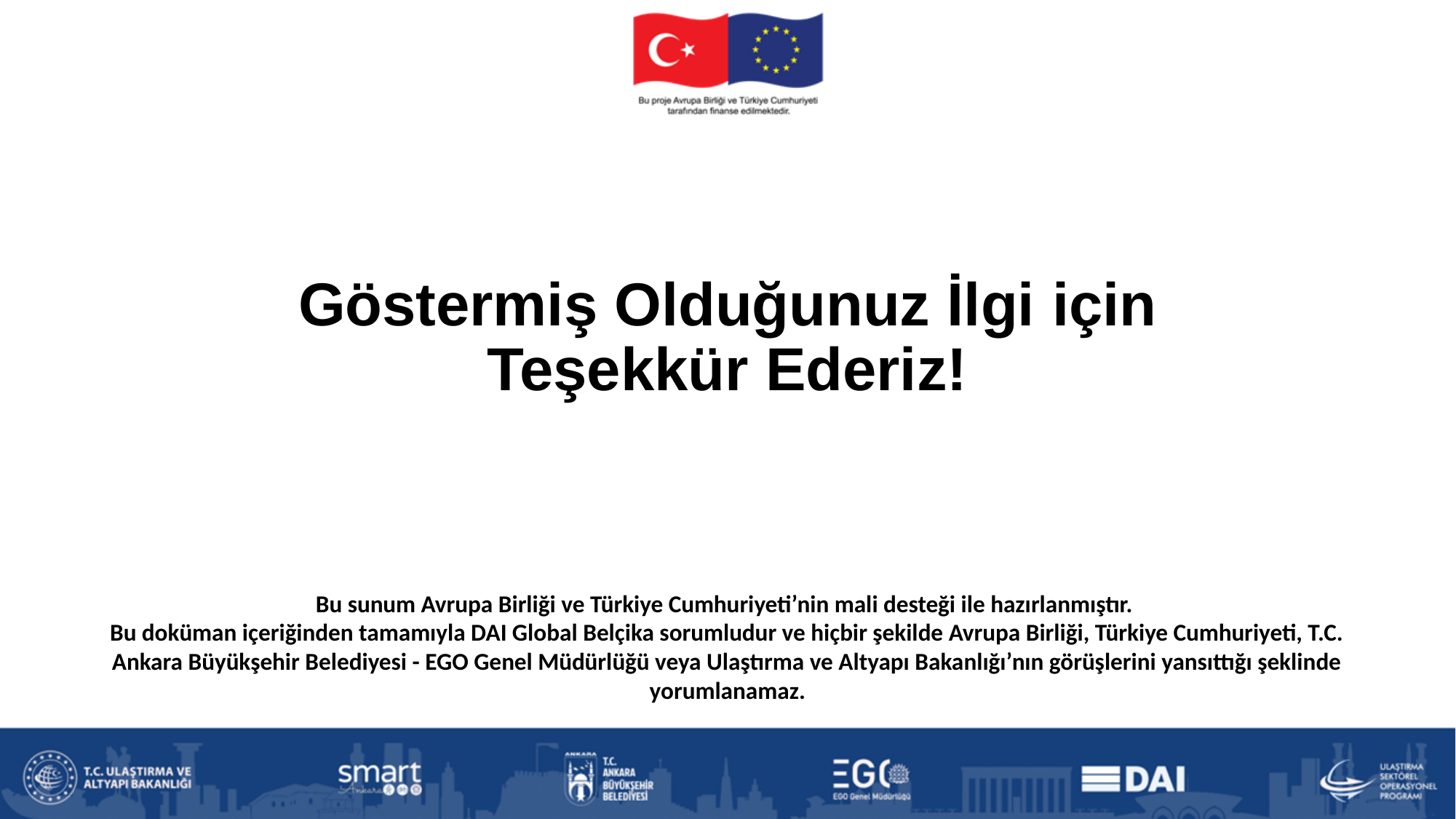

# Göstermiş Olduğunuz İlgi için Teşekkür Ederiz!
Bu sunum Avrupa Birliği ve Türkiye Cumhuriyeti’nin mali desteği ile hazırlanmıştır.
Bu doküman içeriğinden tamamıyla DAI Global Belçika sorumludur ve hiçbir şekilde Avrupa Birliği, Türkiye Cumhuriyeti, T.C. Ankara Büyükşehir Belediyesi - EGO Genel Müdürlüğü veya Ulaştırma ve Altyapı Bakanlığı’nın görüşlerini yansıttığı şeklinde yorumlanamaz.